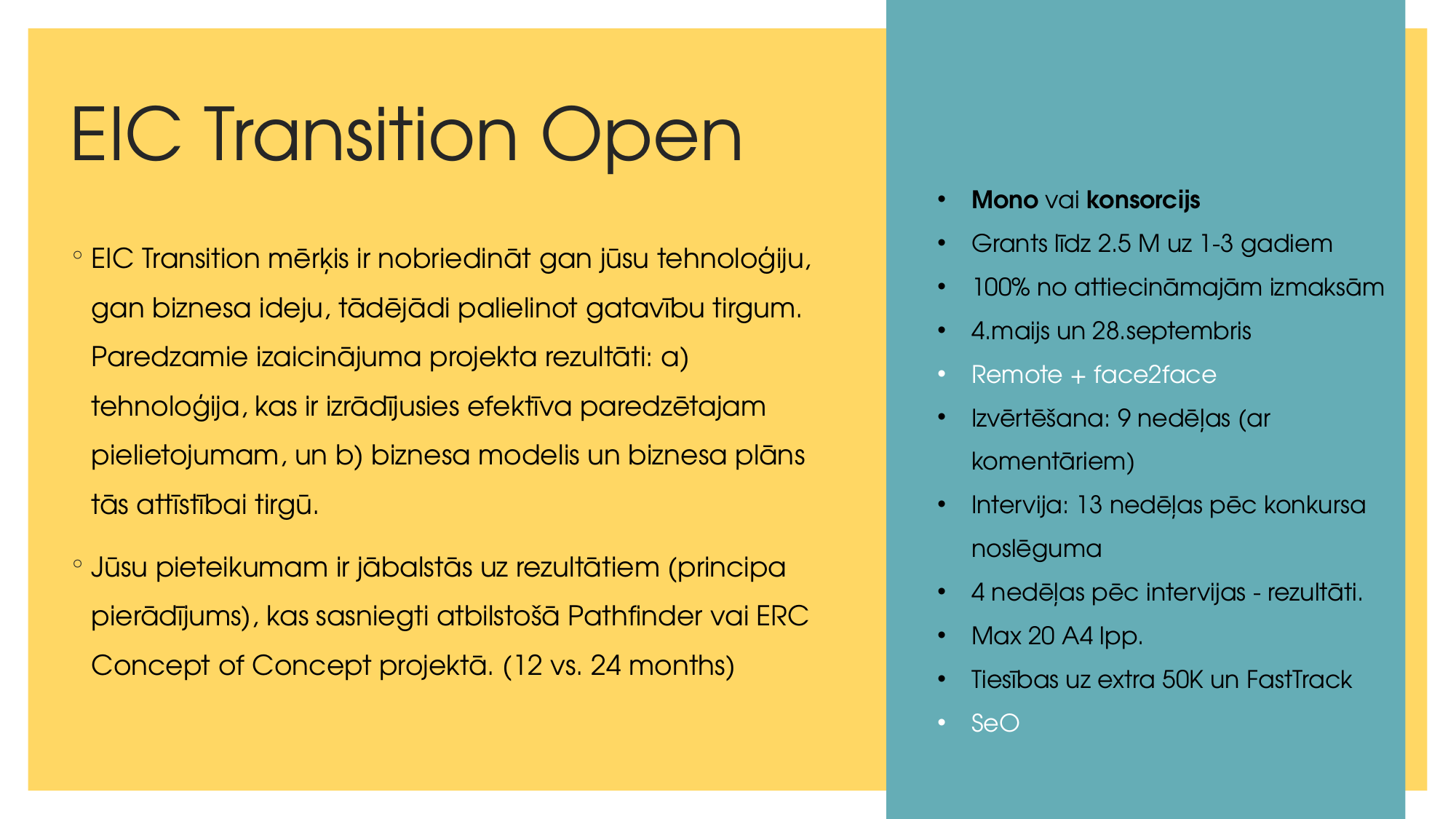

# EIC Transition Open
Mono vai konsorcijs
Grants līdz 2.5 M uz 1-3 gadiem
100% no attiecināmajām izmaksām
4.maijs un 28.septembris
Remote + face2face
Izvērtēšana: 9 nedēļas (ar komentāriem)
Intervija: 13 nedēļas pēc konkursa noslēguma
4 nedēļas pēc intervijas - rezultāti.
Max 20 A4 lpp.
Tiesības uz extra 50K un FastTrack
SeO
EIC Transition mērķis ir nobriedināt gan jūsu tehnoloģiju, gan biznesa ideju, tādējādi palielinot gatavību tirgum. Paredzamie izaicinājuma projekta rezultāti: a) tehnoloģija, kas ir izrādījusies efektīva paredzētajam pielietojumam, un b) biznesa modelis un biznesa plāns tās attīstībai tirgū.
Jūsu pieteikumam ir jābalstās uz rezultātiem (principa pierādījums), kas sasniegti atbilstošā Pathfinder vai ERC Concept of Concept projektā. (12 vs. 24 months)